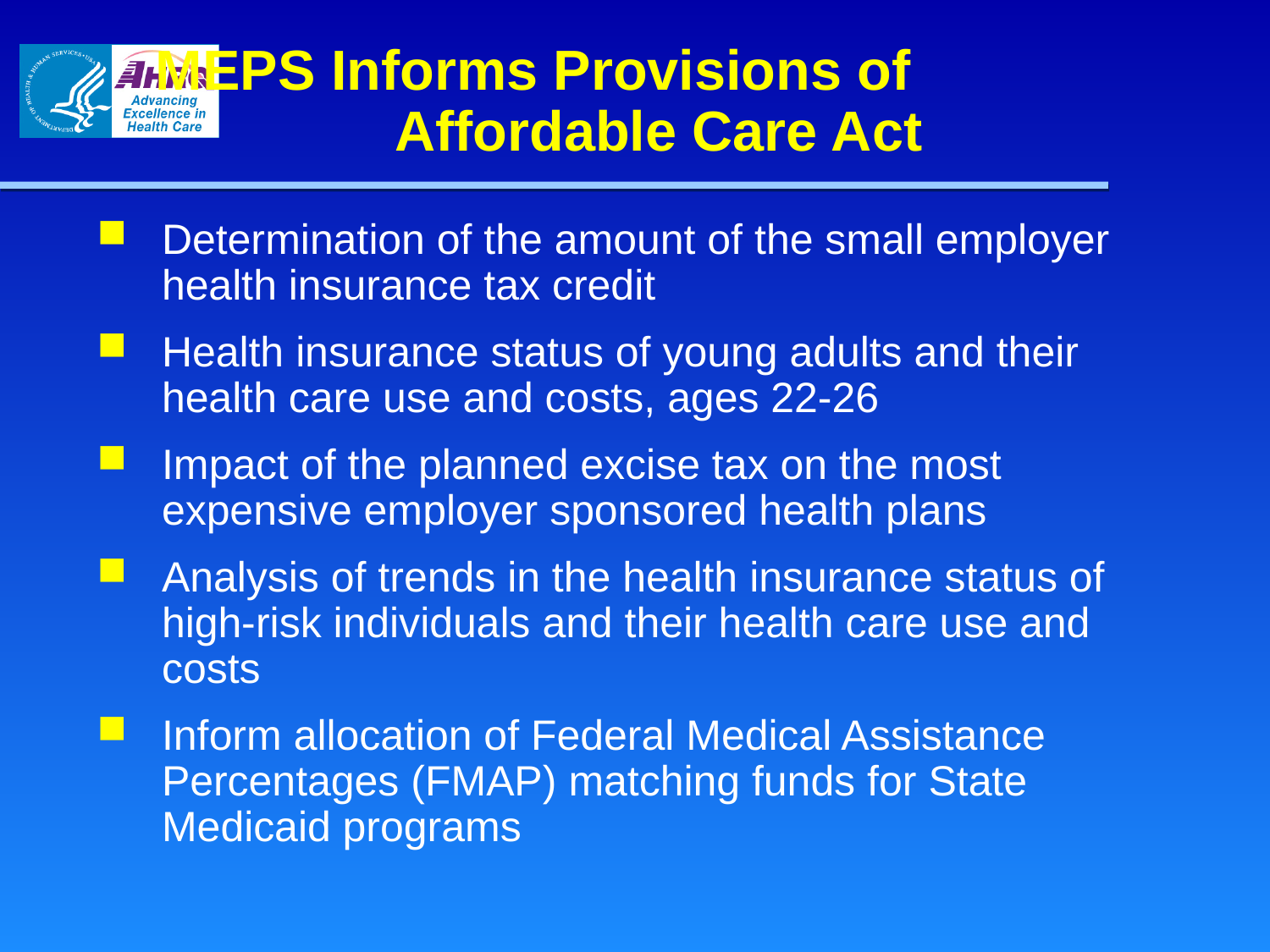

# MEPS Informs Provisions of                 Affordable Care Act
Determination of the amount of the small employer health insurance tax credit
Health insurance status of young adults and their health care use and costs, ages 22-26
Impact of the planned excise tax on the most expensive employer sponsored health plans
Analysis of trends in the health insurance status of high-risk individuals and their health care use and costs
Inform allocation of Federal Medical Assistance Percentages (FMAP) matching funds for State Medicaid programs